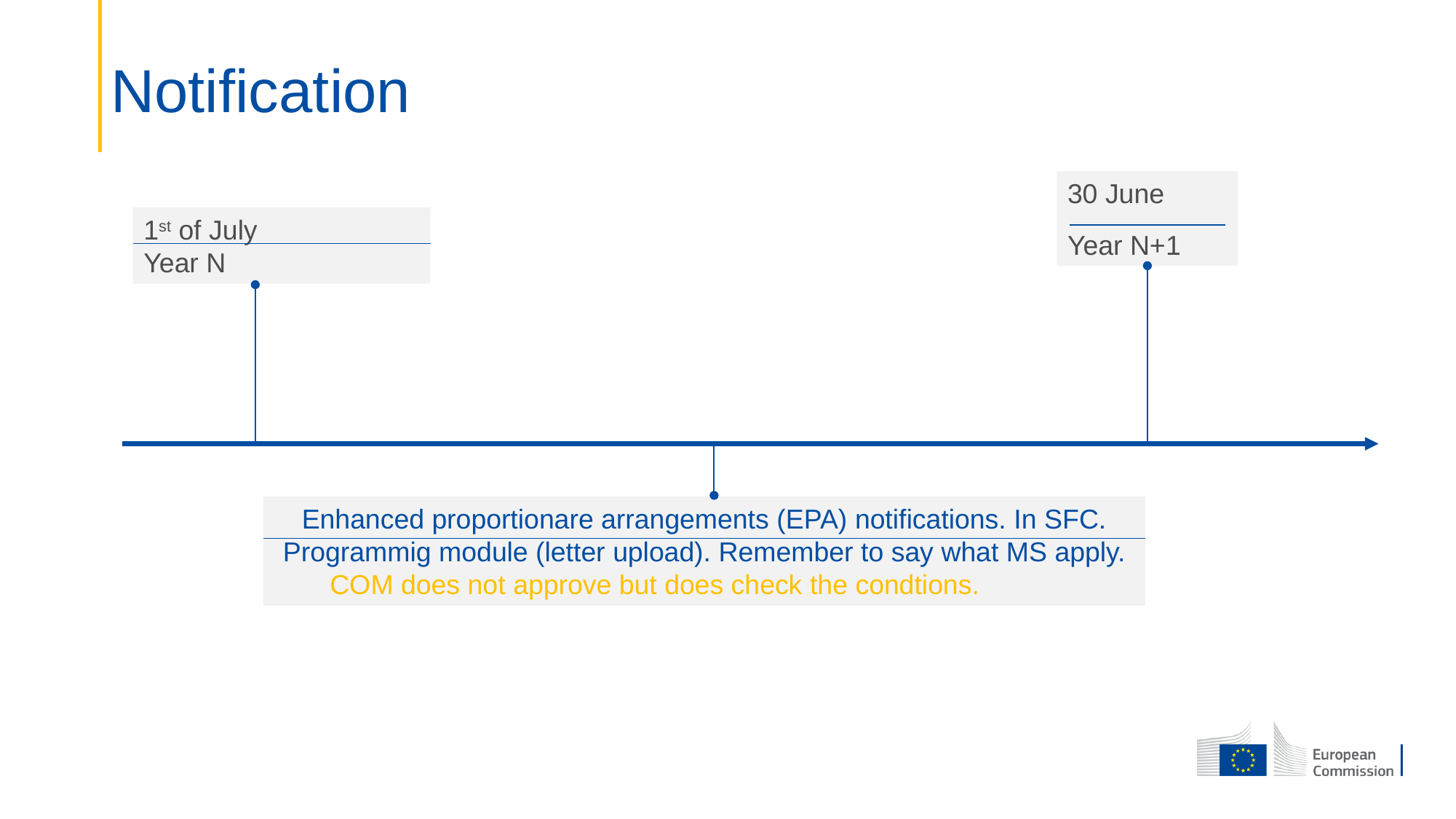

# Notification
30 June
Year N+1
1st of July
Year N
Enhanced proportionare arrangements (EPA) notifications. In SFC. Programmig module (letter upload). Remember to say what MS apply. COM does not approve but does check the condtions.